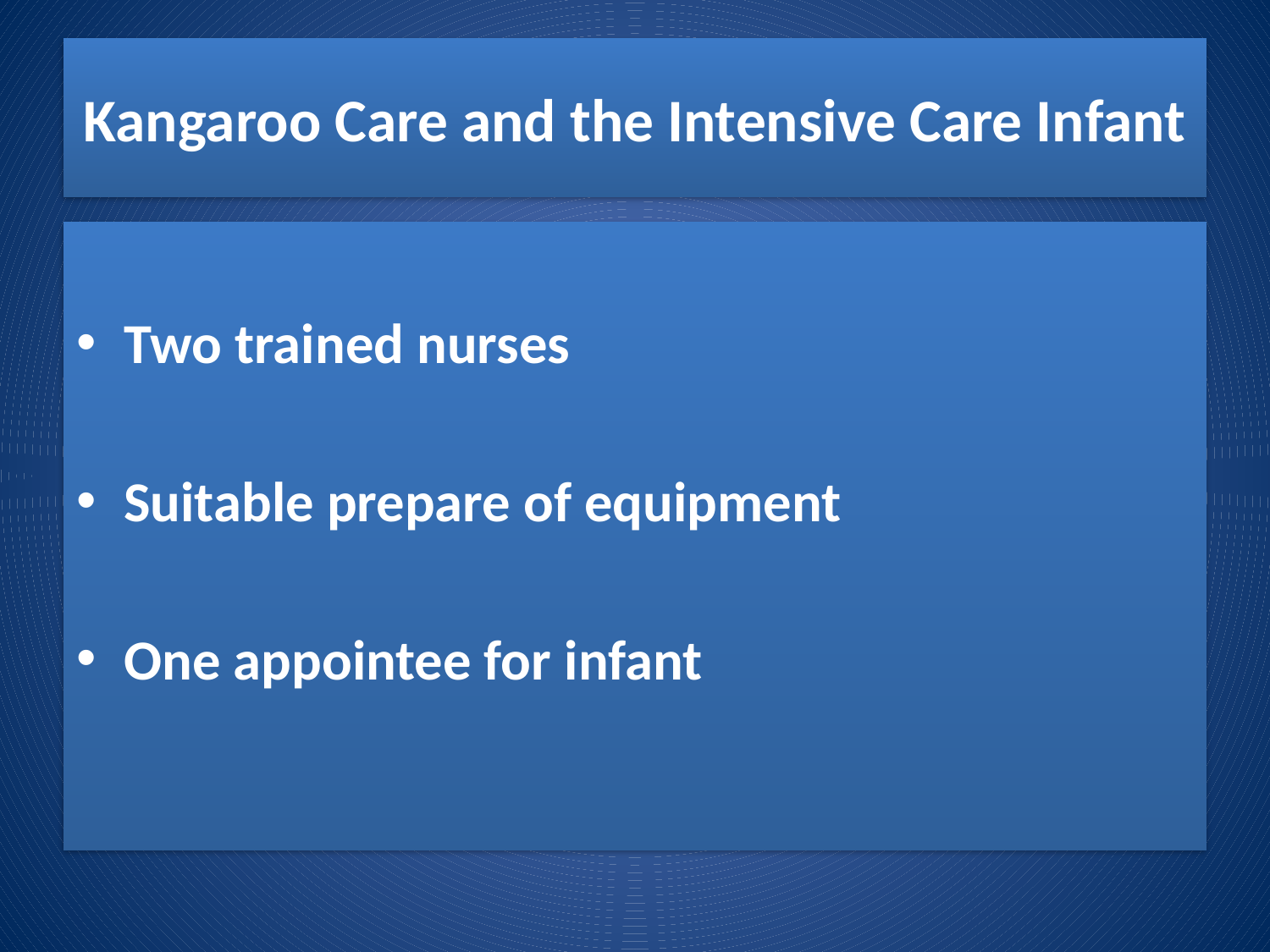

# Kangaroo Care and the Intensive Care Infant

Two trained nurses

Suitable prepare of equipment

One appointee for infant